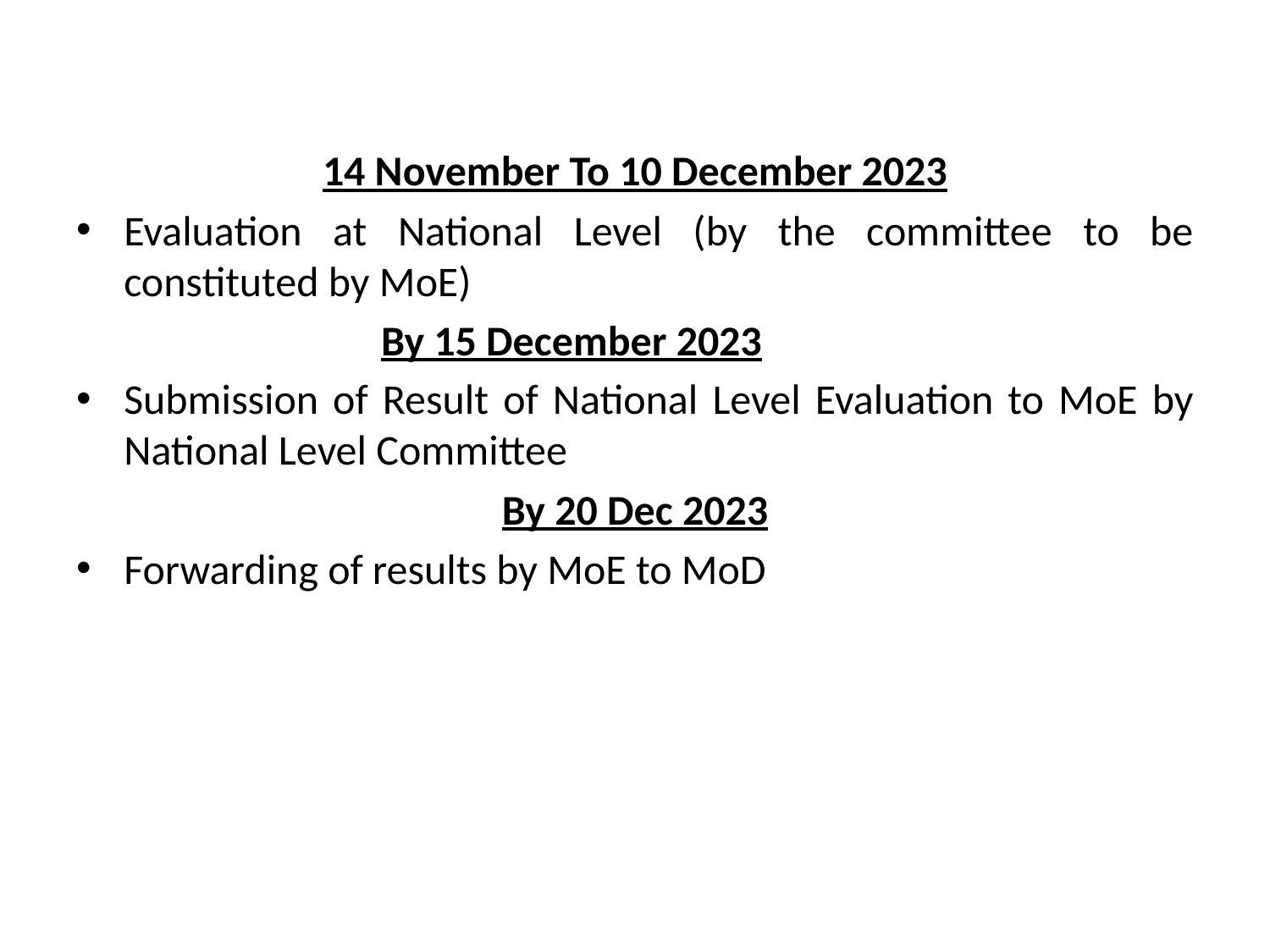

14 November To 10 December 2023
Evaluation at National Level (by the committee to be constituted by MoE)
By 15 December 2023
Submission of Result of National Level Evaluation to MoE by National Level Committee
By 20 Dec 2023
Forwarding of results by MoE to MoD